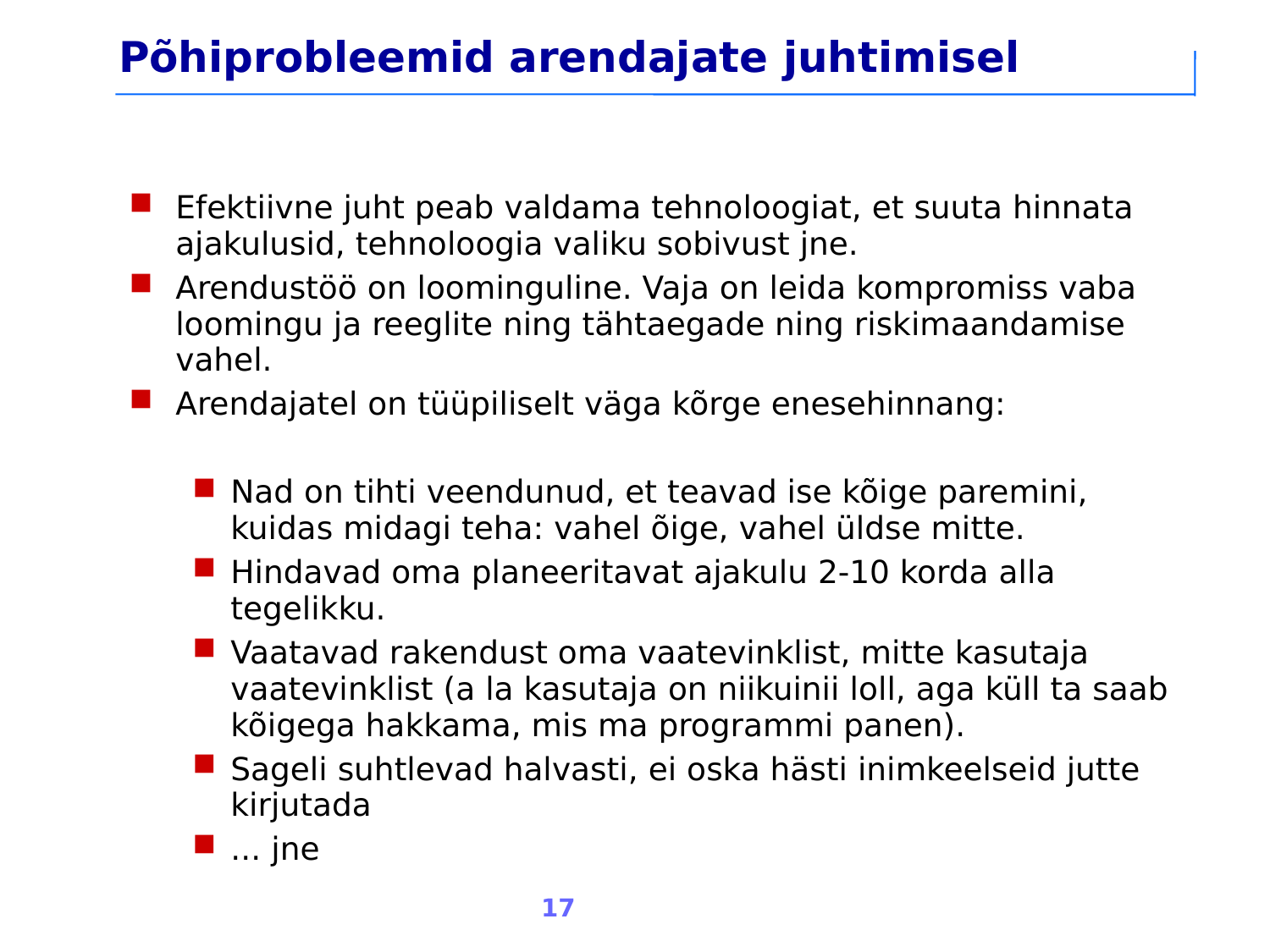

Põhiprobleemid arendajate juhtimisel

Efektiivne juht peab valdama tehnoloogiat, et suuta hinnata ajakulusid, tehnoloogia valiku sobivust jne.
Arendustöö on loominguline. Vaja on leida kompromiss vaba loomingu ja reeglite ning tähtaegade ning riskimaandamise vahel.
Arendajatel on tüüpiliselt väga kõrge enesehinnang:

Nad on tihti veendunud, et teavad ise kõige paremini, kuidas midagi teha: vahel õige, vahel üldse mitte.
Hindavad oma planeeritavat ajakulu 2-10 korda alla tegelikku.
Vaatavad rakendust oma vaatevinklist, mitte kasutaja vaatevinklist (a la kasutaja on niikuinii loll, aga küll ta saab kõigega hakkama, mis ma programmi panen).
Sageli suhtlevad halvasti, ei oska hästi inimkeelseid jutte kirjutada
... jne